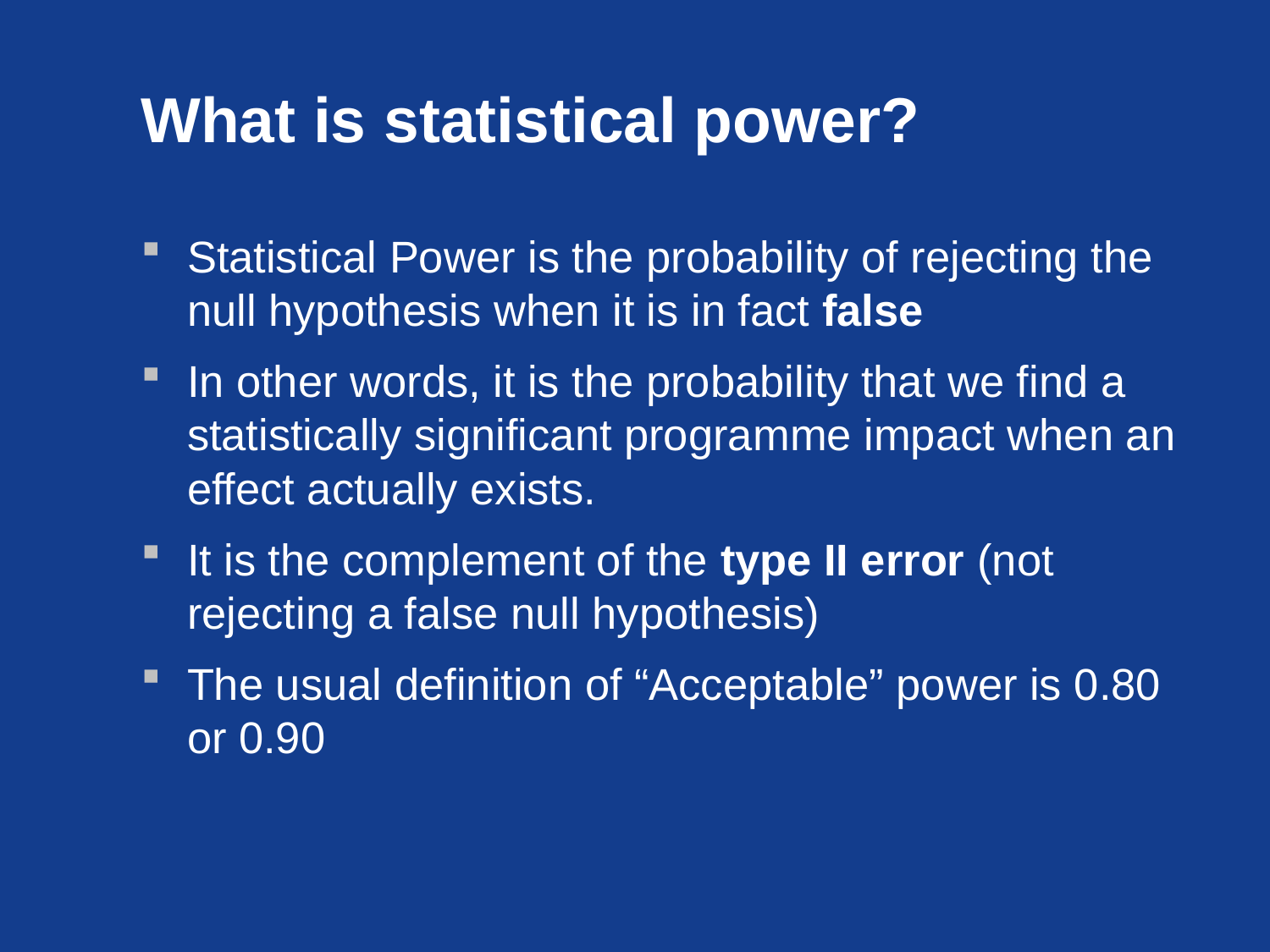

# What is statistical power?
Statistical Power is the probability of rejecting the null hypothesis when it is in fact false
In other words, it is the probability that we find a statistically significant programme impact when an effect actually exists.
It is the complement of the type II error (not rejecting a false null hypothesis)
The usual definition of “Acceptable” power is 0.80 or 0.90